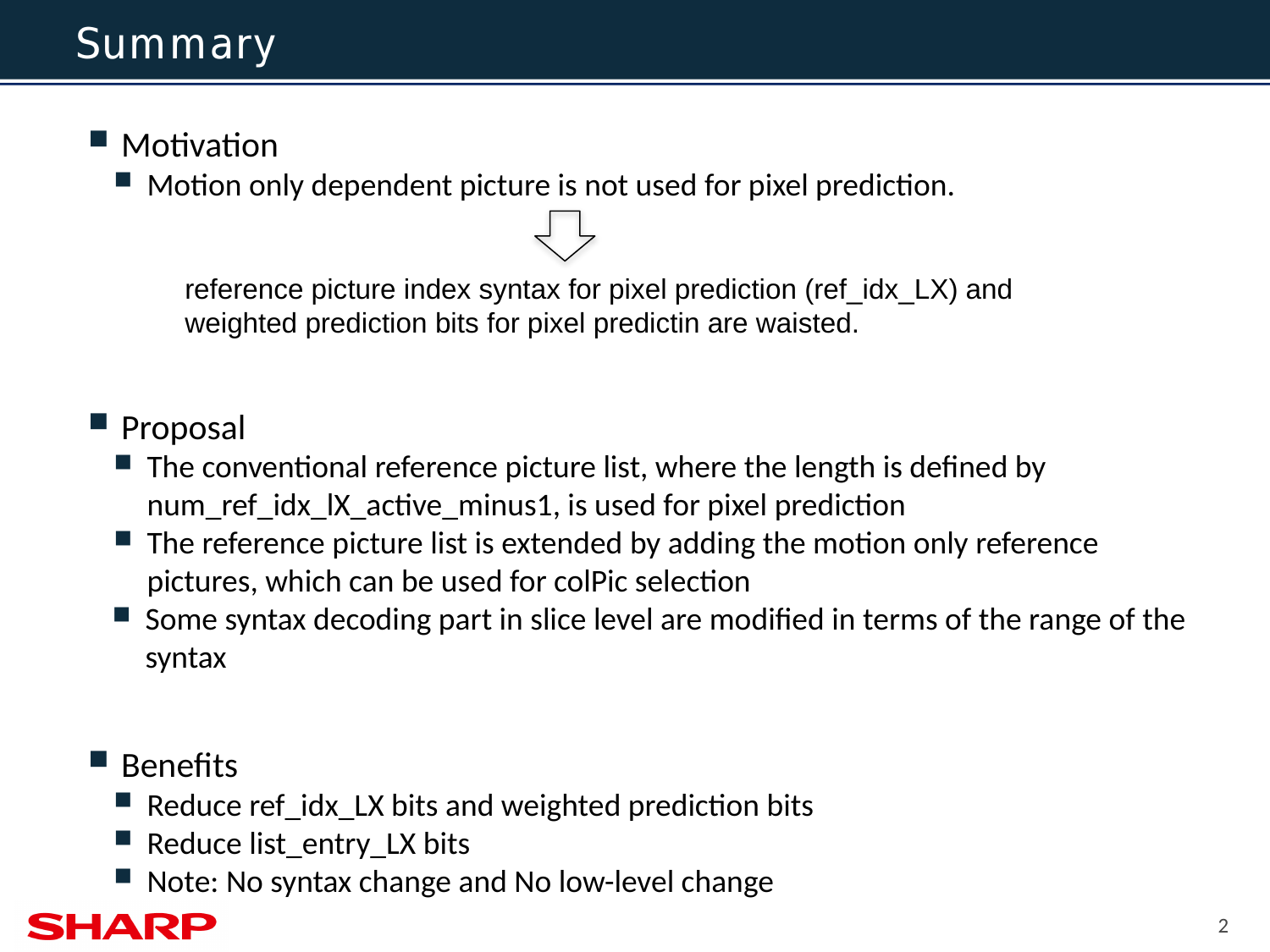

# Summary
Motivation
Motion only dependent picture is not used for pixel prediction.

Proposal
The conventional reference picture list, where the length is defined by num_ref_idx_lX_active_minus1, is used for pixel prediction
The reference picture list is extended by adding the motion only reference pictures, which can be used for colPic selection
Some syntax decoding part in slice level are modified in terms of the range of the syntax

Benefits
Reduce ref_idx_LX bits and weighted prediction bits
Reduce list_entry_LX bits
Note: No syntax change and No low-level change

reference picture index syntax for pixel prediction (ref_idx_LX) and  weighted prediction bits for pixel predictin are waisted.

2